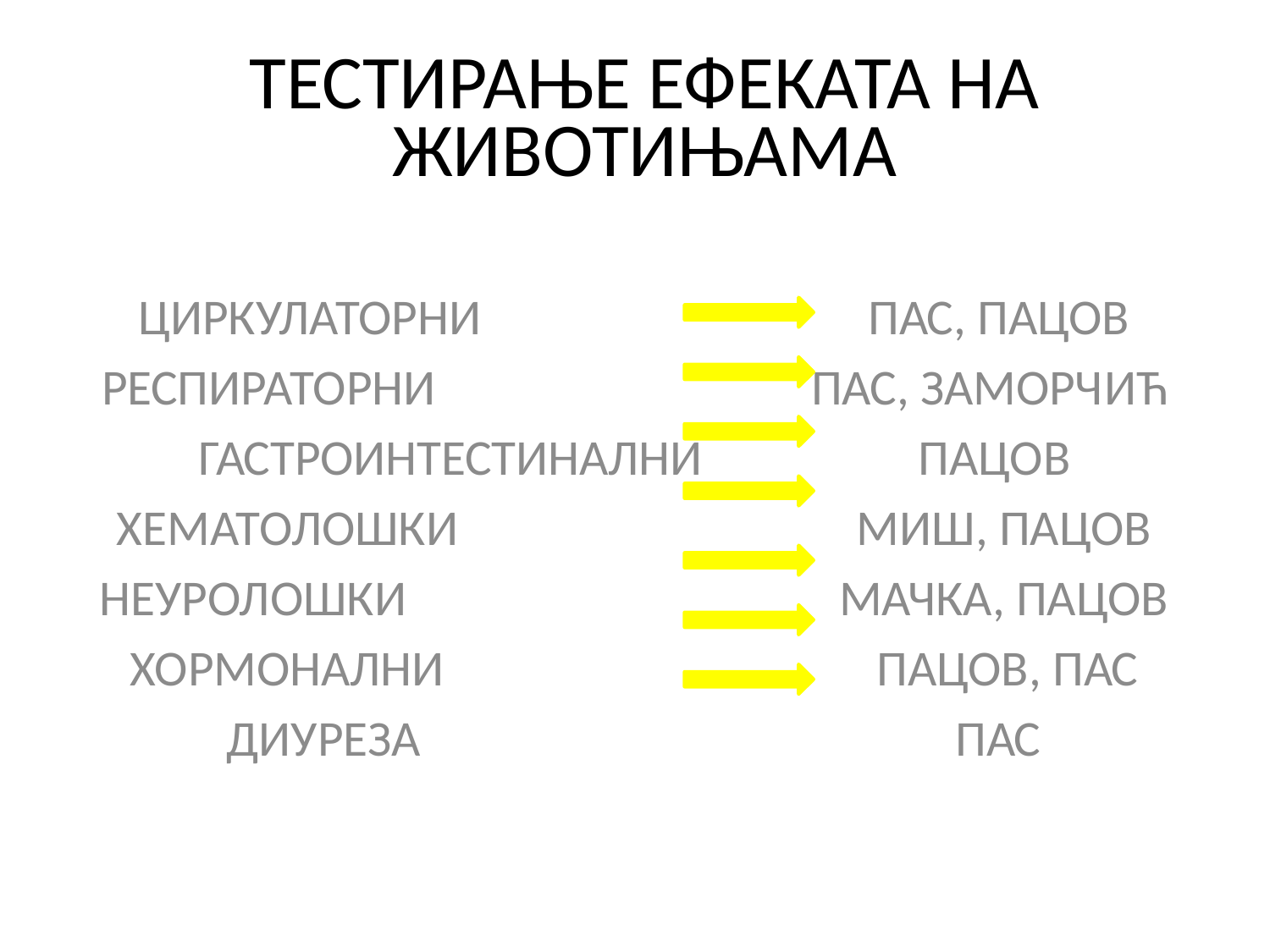

# ТЕСТИРАЊЕ ЕФЕКАТА НА ЖИВОТИЊАМА
ЦИРКУЛАТОРНИ                                  ПАС, ПАЦОВ
РЕСПИРАТОРНИ                                 ПАС, ЗАМОРЧИЋ
ГАСТРОИНТЕСТИНАЛНИ                   ПАЦОВ
ХЕМАТОЛОШКИ                                   МИШ, ПАЦОВ
НЕУРОЛОШКИ                                      МАЧКА, ПАЦОВ
ХОРМОНАЛНИ                                      ПАЦОВ, ПАС
ДИУРЕЗА                                               ПАС